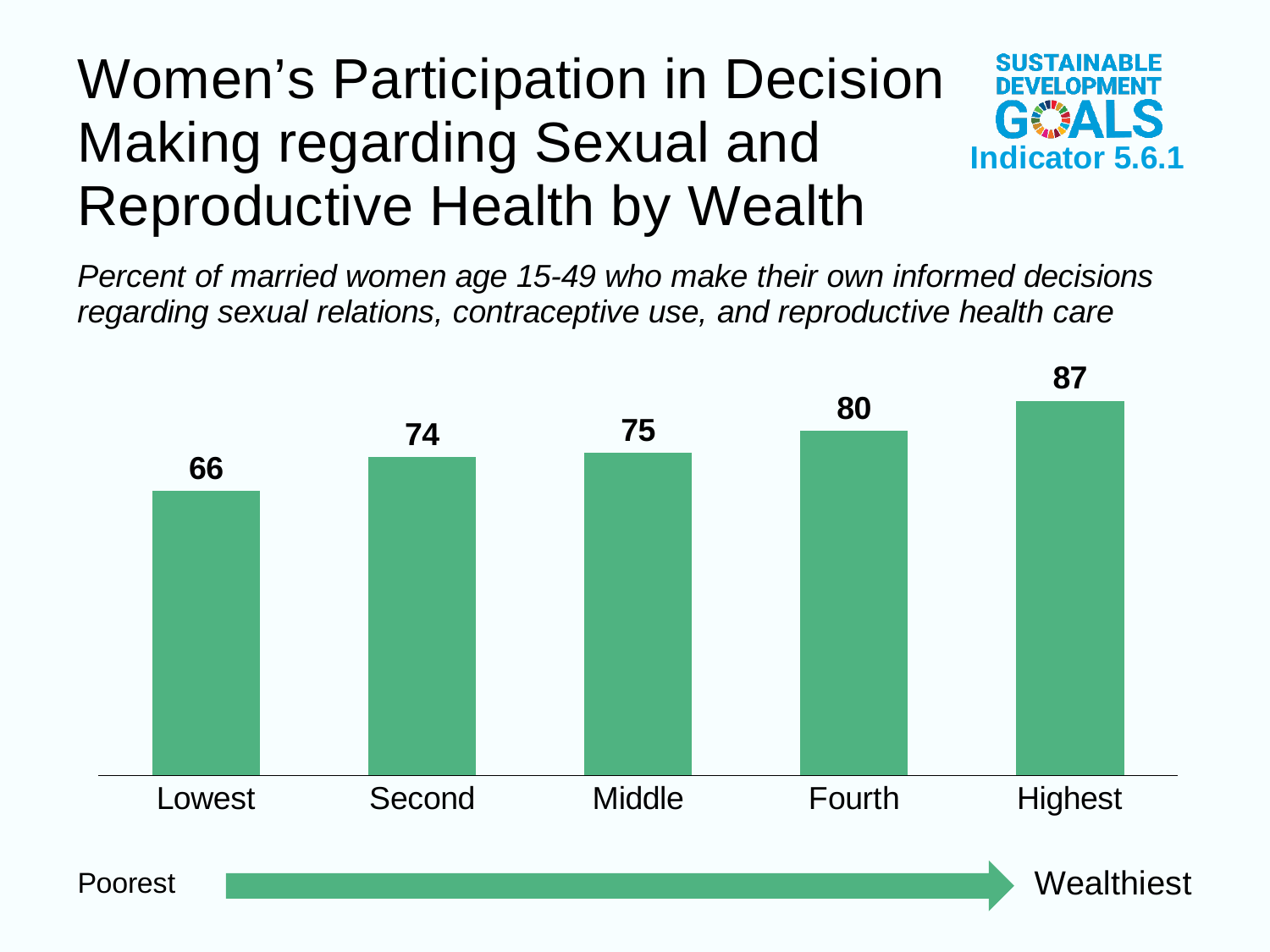

### Chart

| Category | Column1 |
|---|---|
| Lowest | 66.0 |
| Second | 74.0 |
| Middle | 75.0 |
| Fourth | 80.0 |
| Highest | 87.0 |